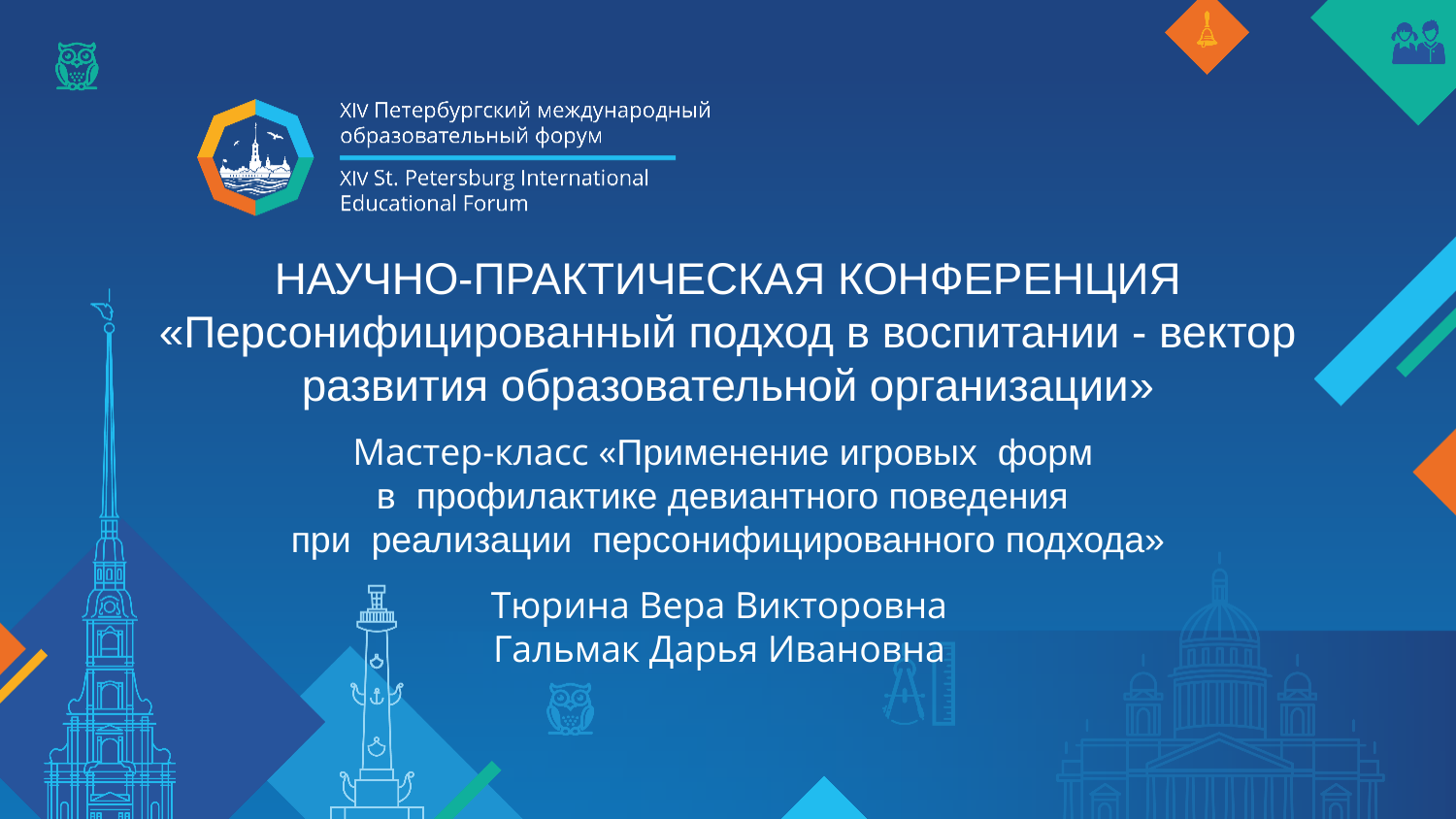

НАУЧНО-ПРАКТИЧЕСКАЯ КОНФЕРЕНЦИЯ
«Персонифицированный подход в воспитании - вектор развития образовательной организации»
Мастер-класс «Применение игровых  форм
в  профилактике девиантного поведения
при  реализации  персонифицированного подхода»

Тюрина Вера Викторовна
Гальмак Дарья Ивановна